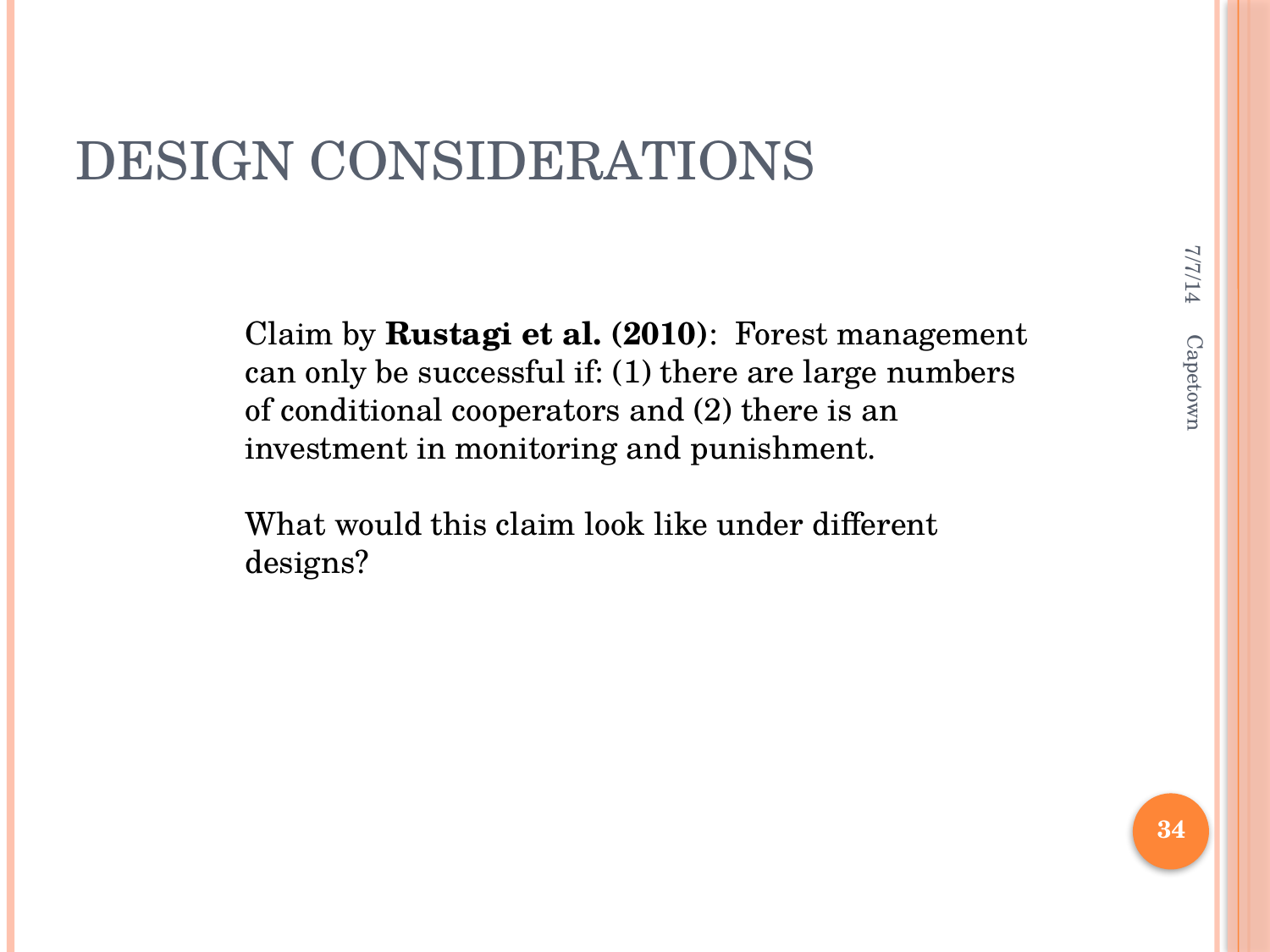

# Design Considerations
7/7/14
Claim by Rustagi et al. (2010):  Forest management can only be successful if: (1) there are large numbers of conditional cooperators and (2) there is an investment in monitoring and punishment.

What would this claim look like under different designs?
Capetown
34